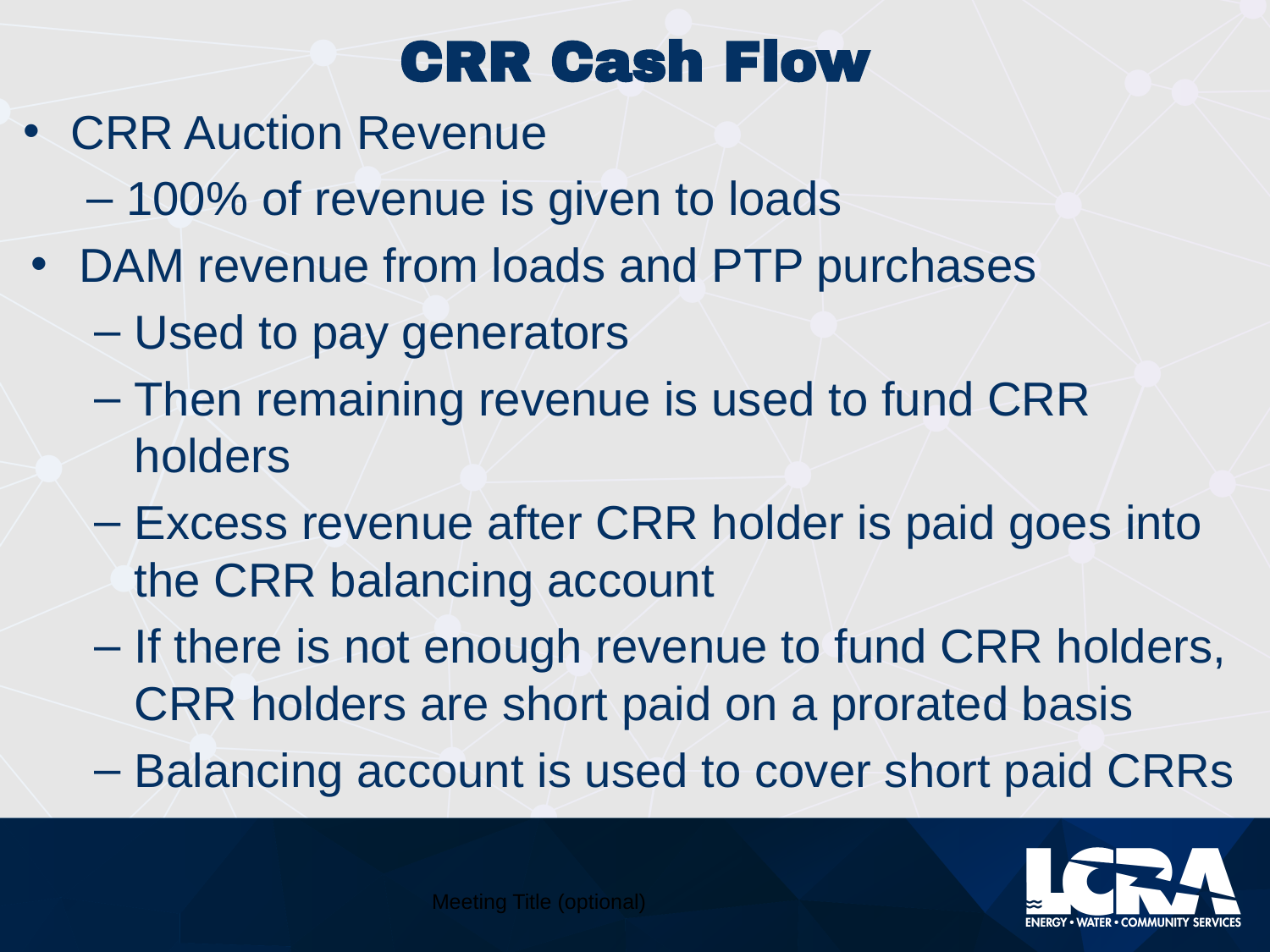

# CRR Cash Flow
CRR Auction Revenue
100% of revenue is given to loads
DAM revenue from loads and PTP purchases
Used to pay generators
Then remaining revenue is used to fund CRR holders
Excess revenue after CRR holder is paid goes into the CRR balancing account
If there is not enough revenue to fund CRR holders, CRR holders are short paid on a prorated basis
Balancing account is used to cover short paid CRRs

Meeting Title (optional)
Date